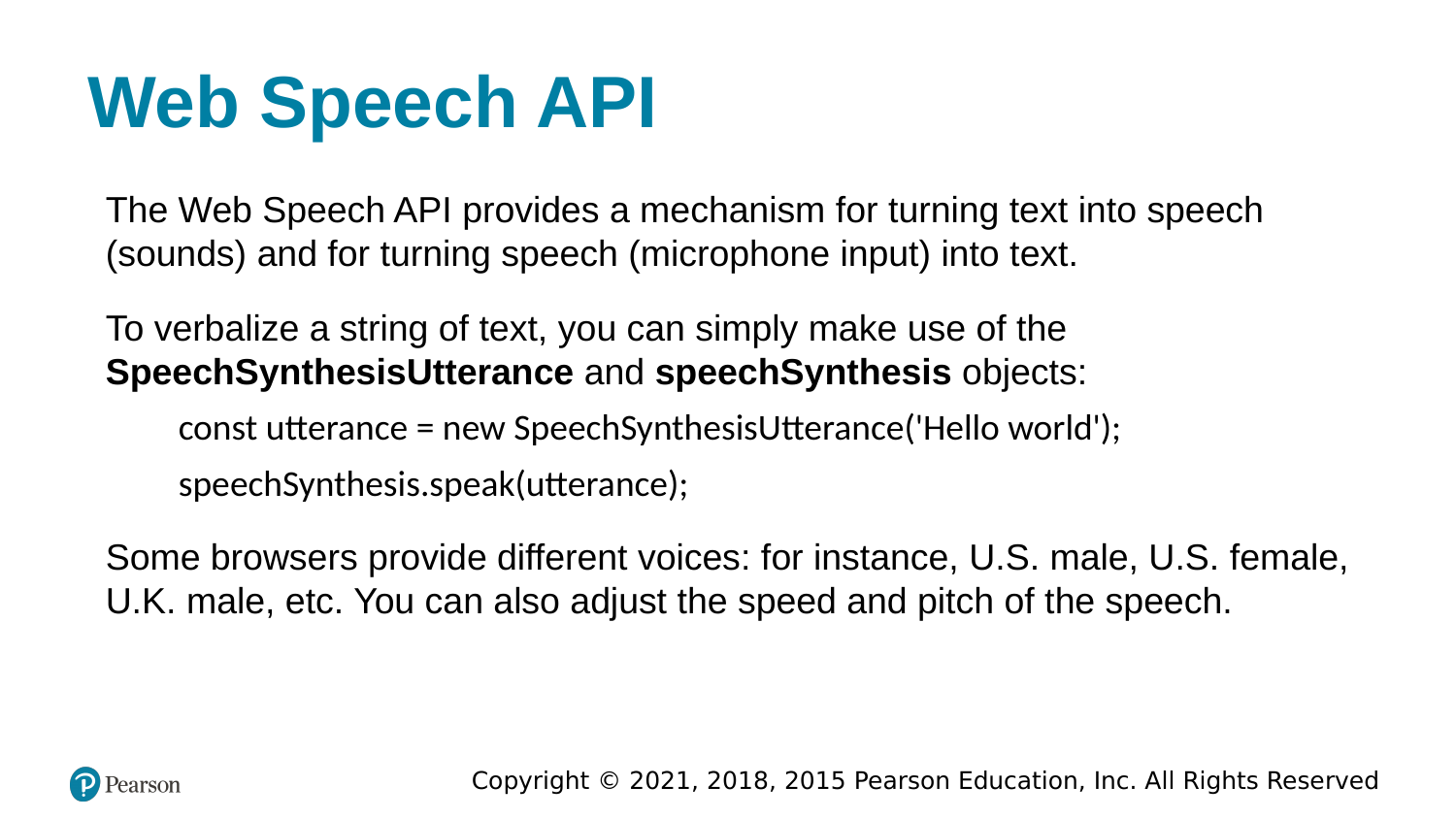

# Web Speech API
The Web Speech API provides a mechanism for turning text into speech (sounds) and for turning speech (microphone input) into text.
To verbalize a string of text, you can simply make use of the SpeechSynthesisUtterance and speechSynthesis objects:
const utterance = new SpeechSynthesisUtterance('Hello world');
speechSynthesis.speak(utterance);
Some browsers provide different voices: for instance, U.S. male, U.S. female, U.K. male, etc. You can also adjust the speed and pitch of the speech.